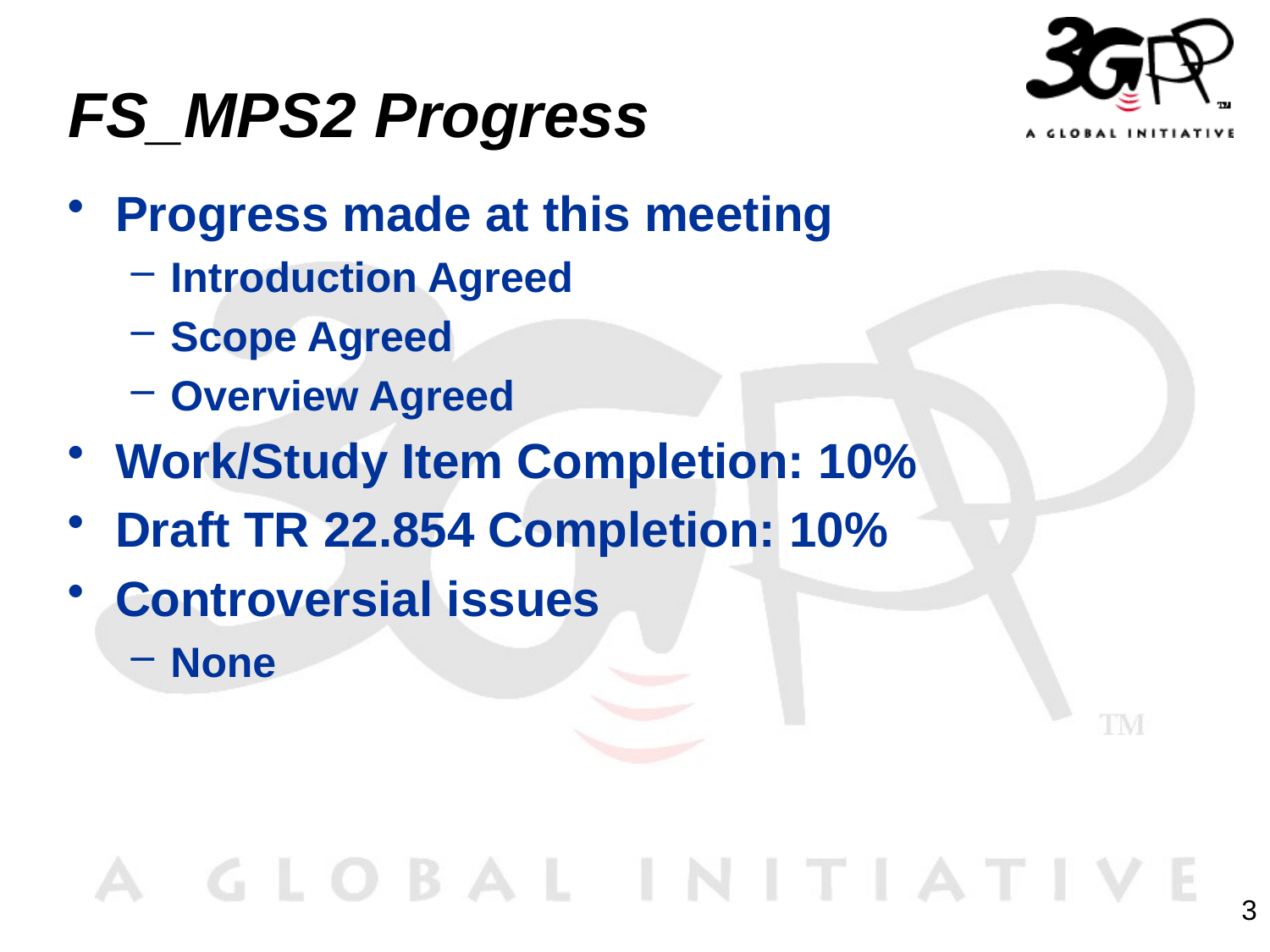

# FS_MPS2 Progress
Progress made at this meeting
Introduction Agreed
Scope Agreed
Overview Agreed
Work/Study Item Completion: 10%
Draft TR 22.854 Completion: 10%
Controversial issues
None
3